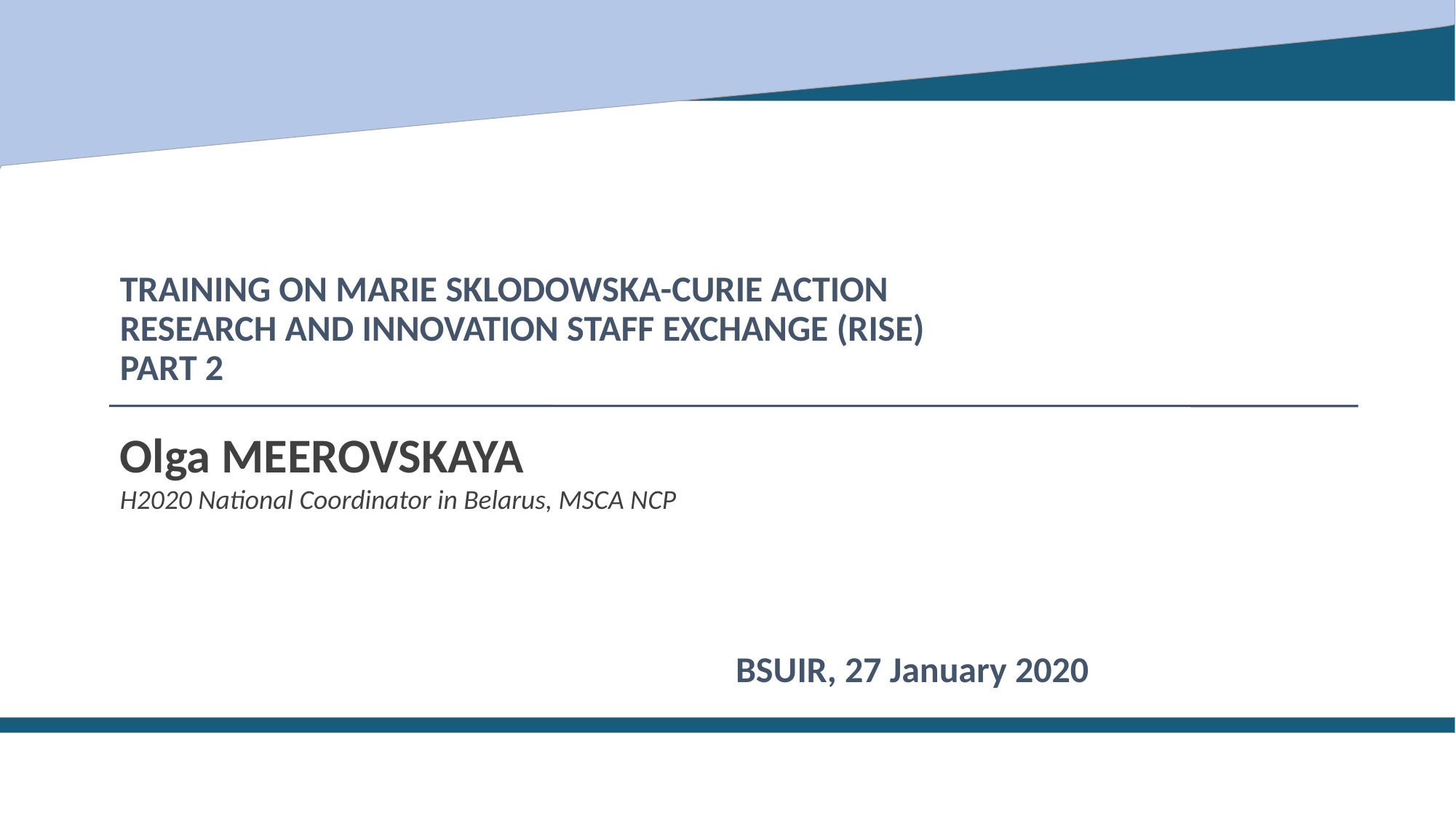

# Training on Marie SKLODOWSKA-Curie Action Research and Innovation Staff Exchange (RISE) PART 2
Olga MEEROVSKAYA
H2020 National Coordinator in Belarus, MSCA NCP

BSUIR, 27 January 2020